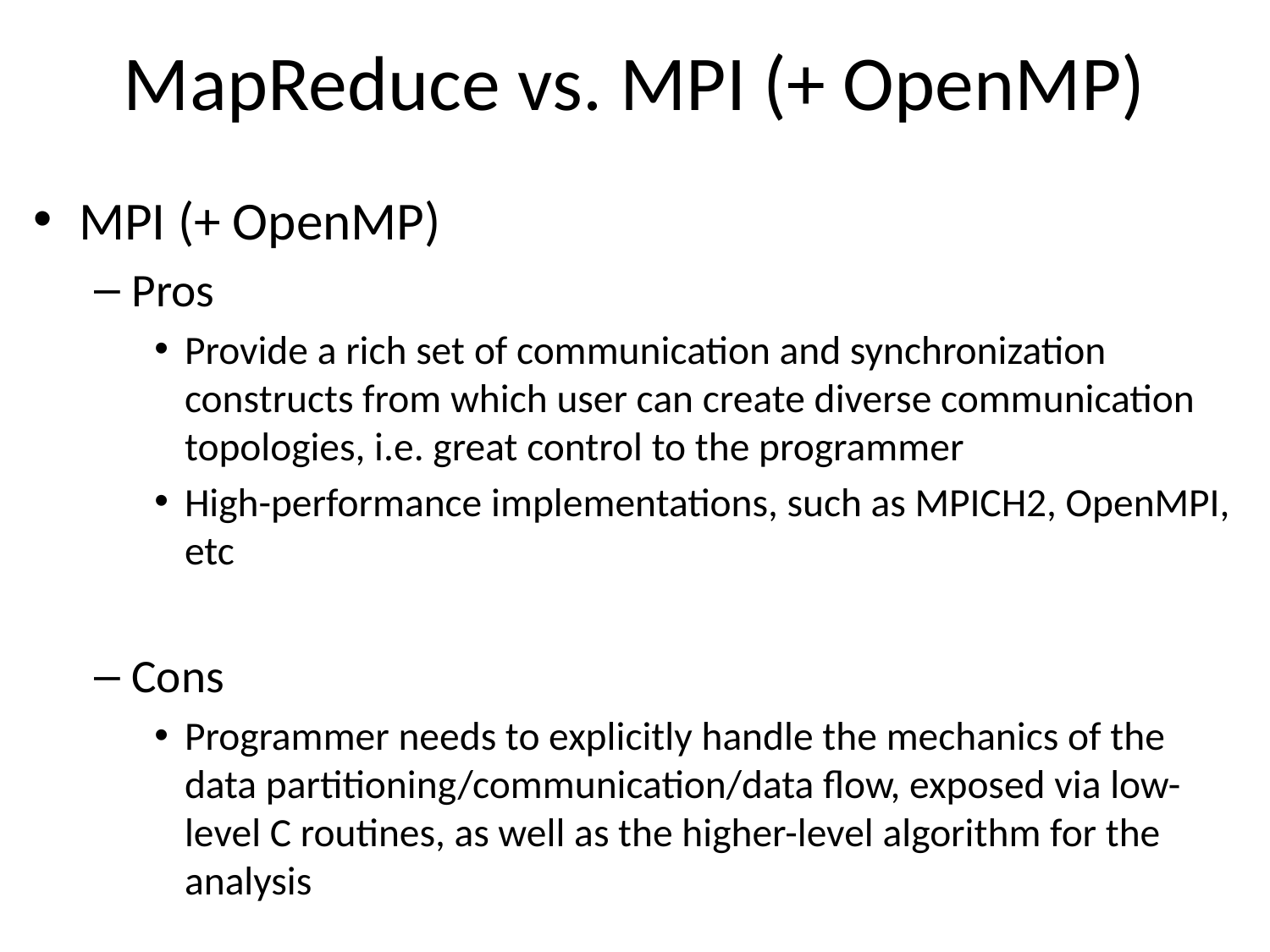

# MapReduce vs. MPI (+ OpenMP)
MPI (+ OpenMP)
Pros
Provide a rich set of communication and synchronization constructs from which user can create diverse communication topologies, i.e. great control to the programmer
High-performance implementations, such as MPICH2, OpenMPI, etc

Cons
Programmer needs to explicitly handle the mechanics of the data partitioning/communication/data flow, exposed via low-level C routines, as well as the higher-level algorithm for the analysis